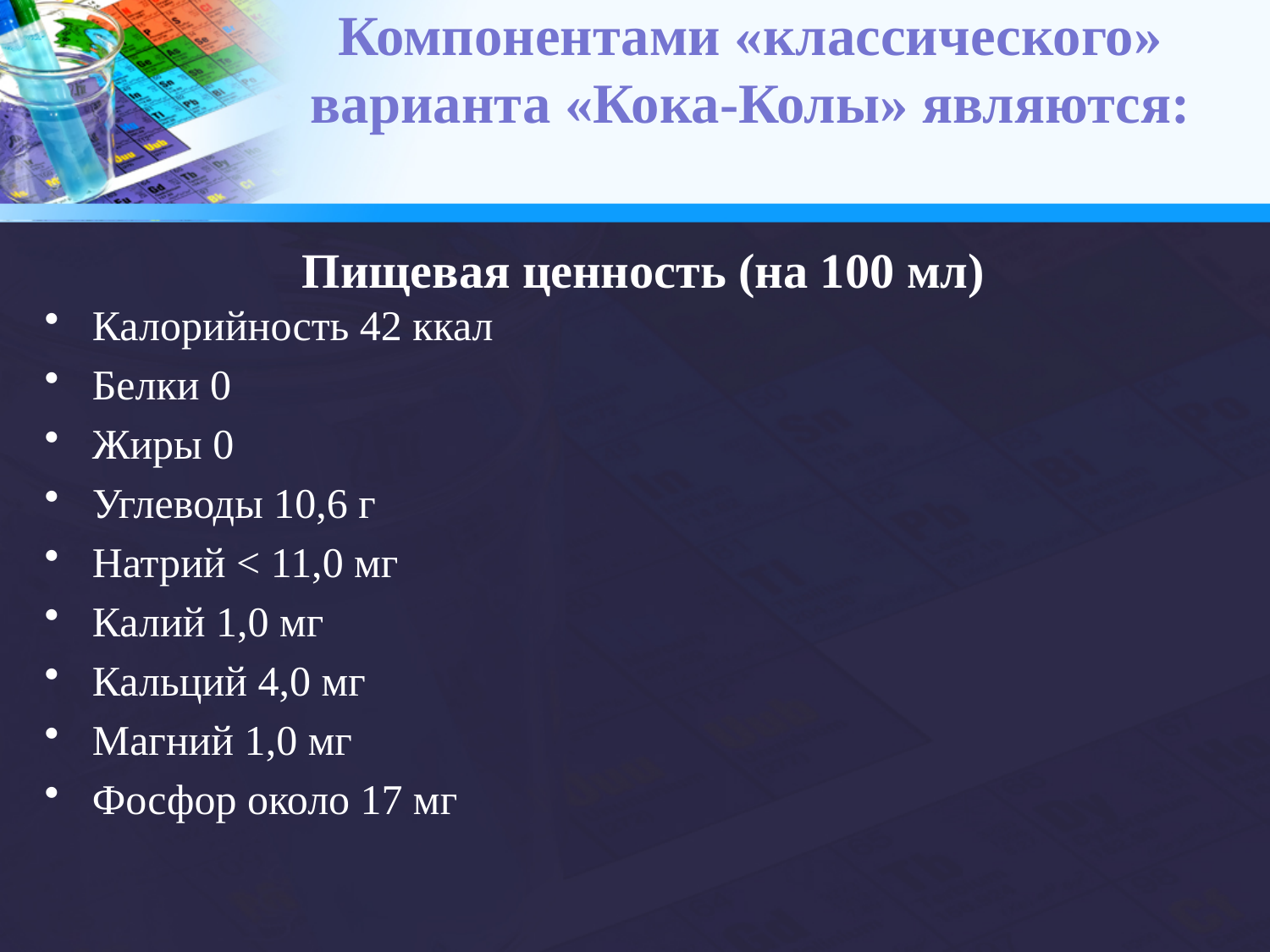

# Компонентами «классического» варианта «Кока-Колы» являются:

Калорийность 42 ккал
Белки 0
Жиры 0
Углеводы 10,6 г
Натрий < 11,0 мг
Калий 1,0 мг
Кальций 4,0 мг
Магний 1,0 мг
Фосфор около 17 мг

Пищевая ценность (на 100 мл)